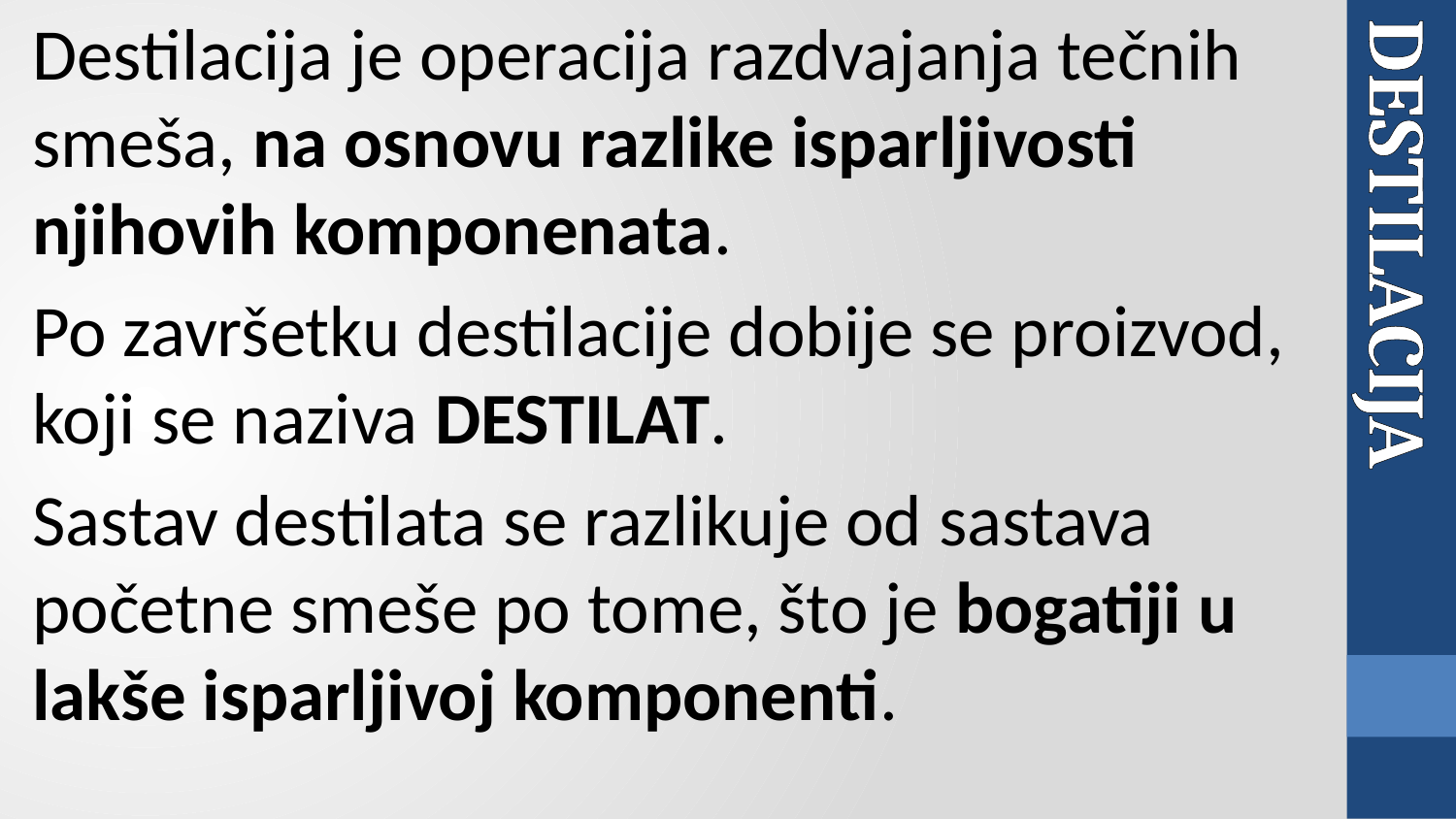

Destilacija je operacija razdvajanja tečnih smeša, na osnovu razlike isparljivosti njihovih komponenata.
Po završetku destilacije dobije se proizvod, koji se naziva DESTILAT.
Sastav destilata se razlikuje od sastava početne smeše po tome, što je bogatiji u lakše isparljivoj komponenti.

# DESTILACIJA